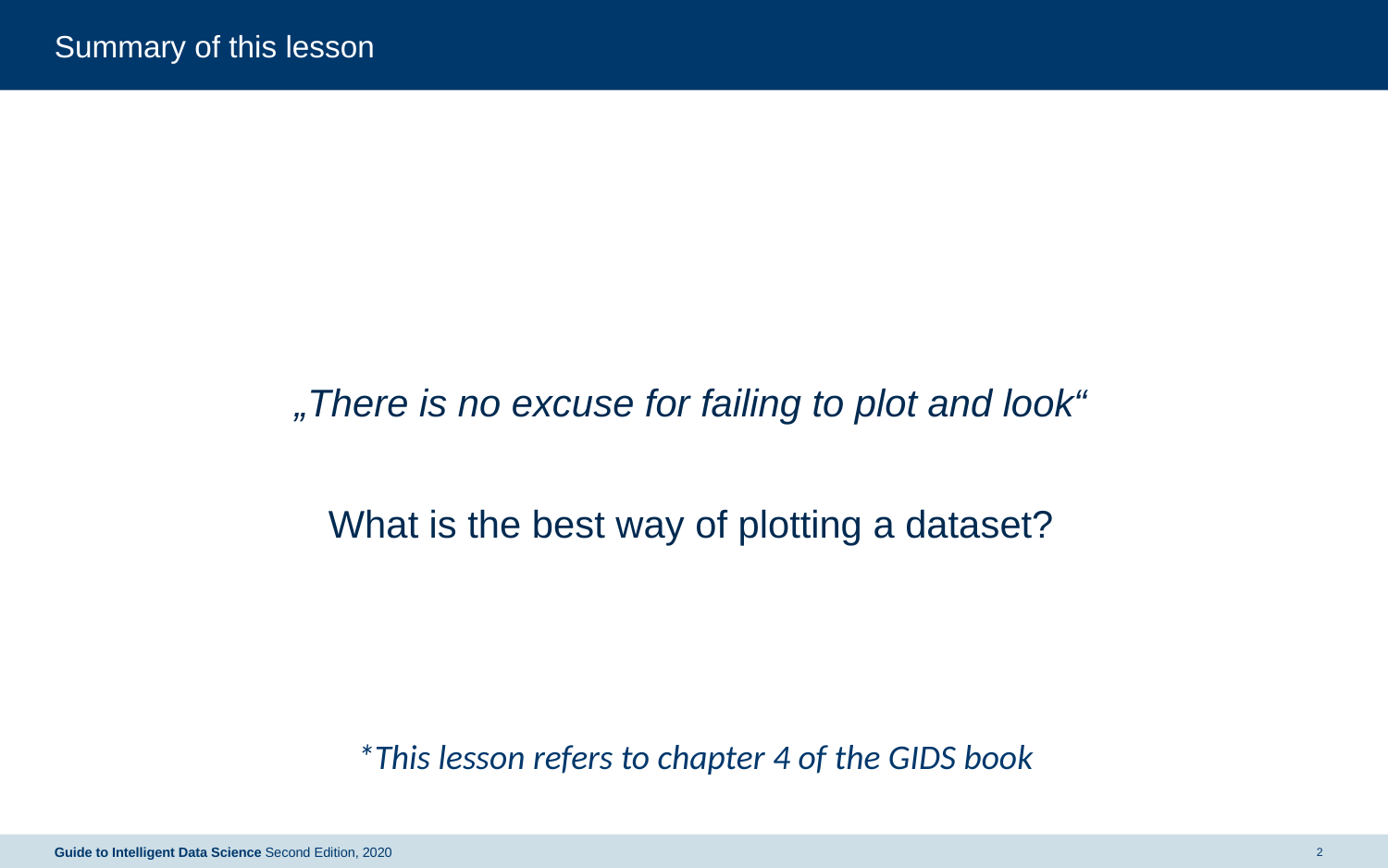

# Summary of this lesson
„There is no excuse for failing to plot and look“

What is the best way of plotting a dataset?
*This lesson refers to chapter 4 of the GIDS book
Guide to Intelligent Data Science Second Edition, 2020
2